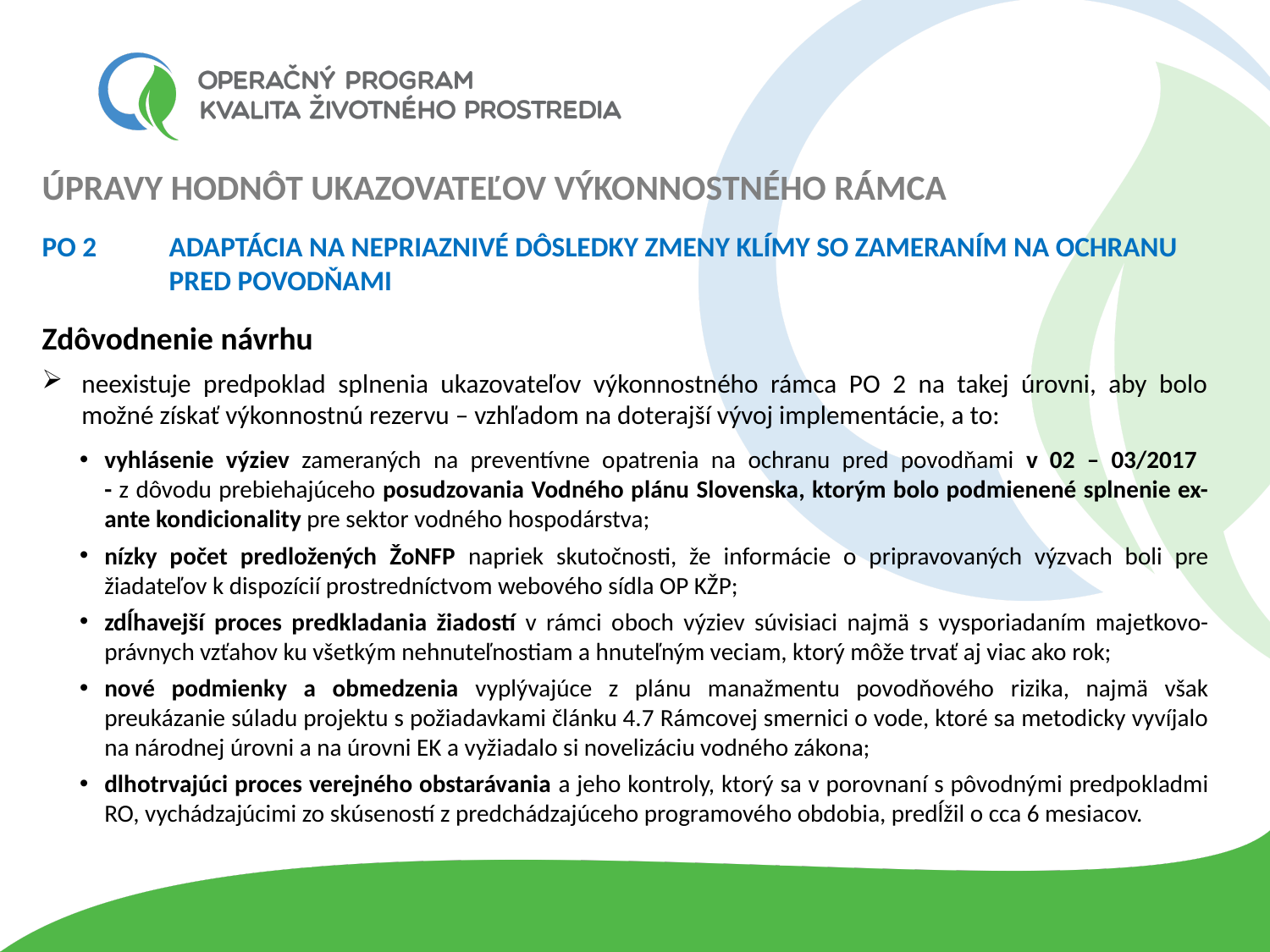

Úpravy hodnôt ukazovateľov výkonnostného rámca

PO 2 	Adaptácia na nepriaznivé dôsledky zmeny klímy so zameraním na ochranu 	pred povodňami
Zdôvodnenie návrhu
neexistuje predpoklad splnenia ukazovateľov výkonnostného rámca PO 2 na takej úrovni, aby bolo možné získať výkonnostnú rezervu – vzhľadom na doterajší vývoj implementácie, a to:
vyhlásenie výziev zameraných na preventívne opatrenia na ochranu pred povodňami v 02 – 03/2017
- z dôvodu prebiehajúceho posudzovania Vodného plánu Slovenska, ktorým bolo podmienené splnenie ex-ante kondicionality pre sektor vodného hospodárstva;
nízky počet predložených ŽoNFP napriek skutočnosti, že informácie o pripravovaných výzvach boli pre žiadateľov k dispozícií prostredníctvom webového sídla OP KŽP;
zdĺhavejší proces predkladania žiadostí v rámci oboch výziev súvisiaci najmä s vysporiadaním majetkovo-právnych vzťahov ku všetkým nehnuteľnostiam a hnuteľným veciam, ktorý môže trvať aj viac ako rok;
nové podmienky a obmedzenia vyplývajúce z plánu manažmentu povodňového rizika, najmä však preukázanie súladu projektu s požiadavkami článku 4.7 Rámcovej smernici o vode, ktoré sa metodicky vyvíjalo na národnej úrovni a na úrovni EK a vyžiadalo si novelizáciu vodného zákona;
dlhotrvajúci proces verejného obstarávania a jeho kontroly, ktorý sa v porovnaní s pôvodnými predpokladmi RO, vychádzajúcimi zo skúseností z predchádzajúceho programového obdobia, predĺžil o cca 6 mesiacov.